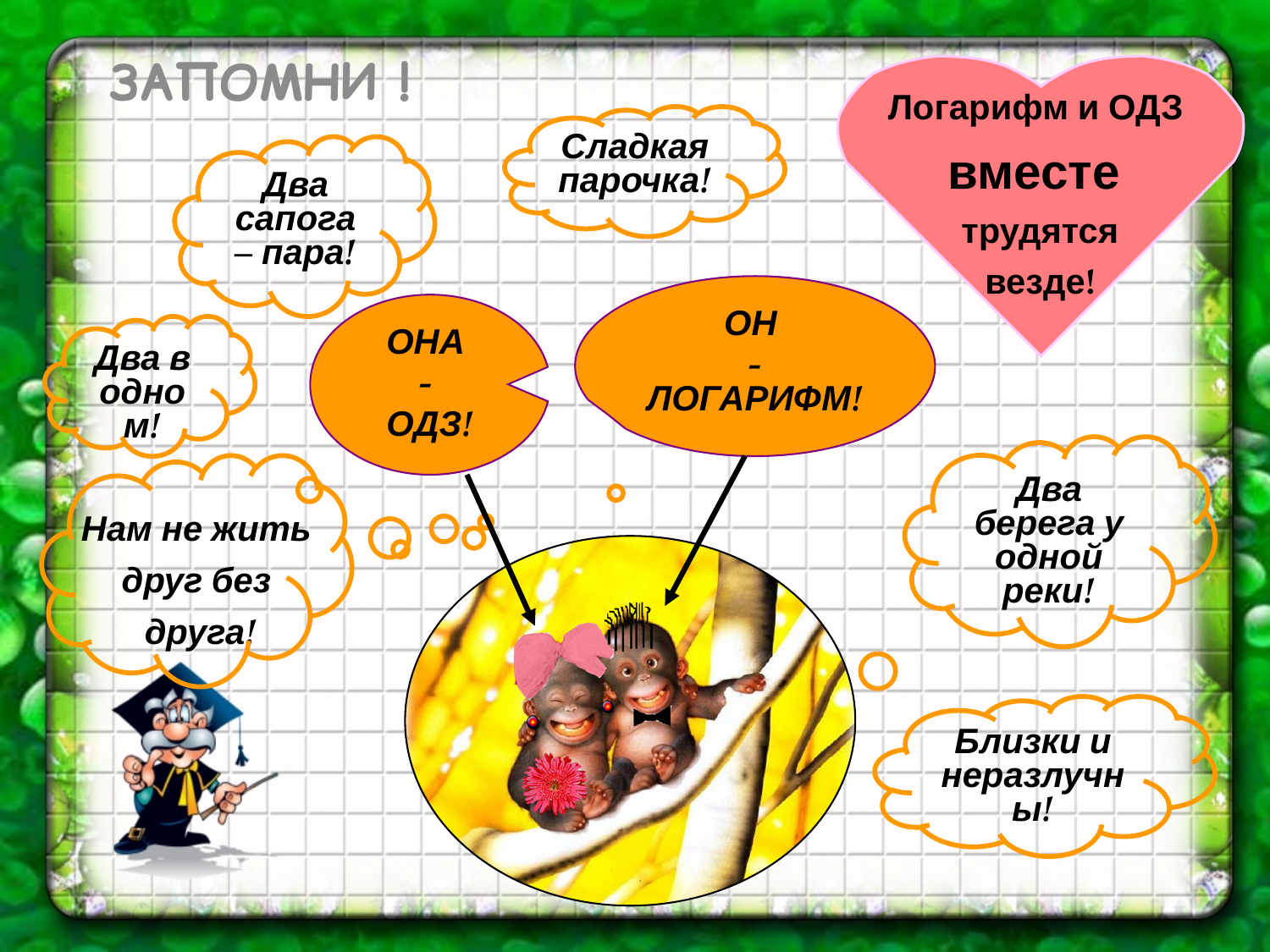

ЗАПОМНИ !

Логарифм и ОДЗ
вместе
трудятся
везде!
Сладкая парочка!
Два сапога – пара!
ОН
- ЛОГАРИФМ!
ОНА
-
ОДЗ!
Два в одном!
Два берега у одной реки!

Нам не жить
друг без
друга!

Близки и неразлучны!